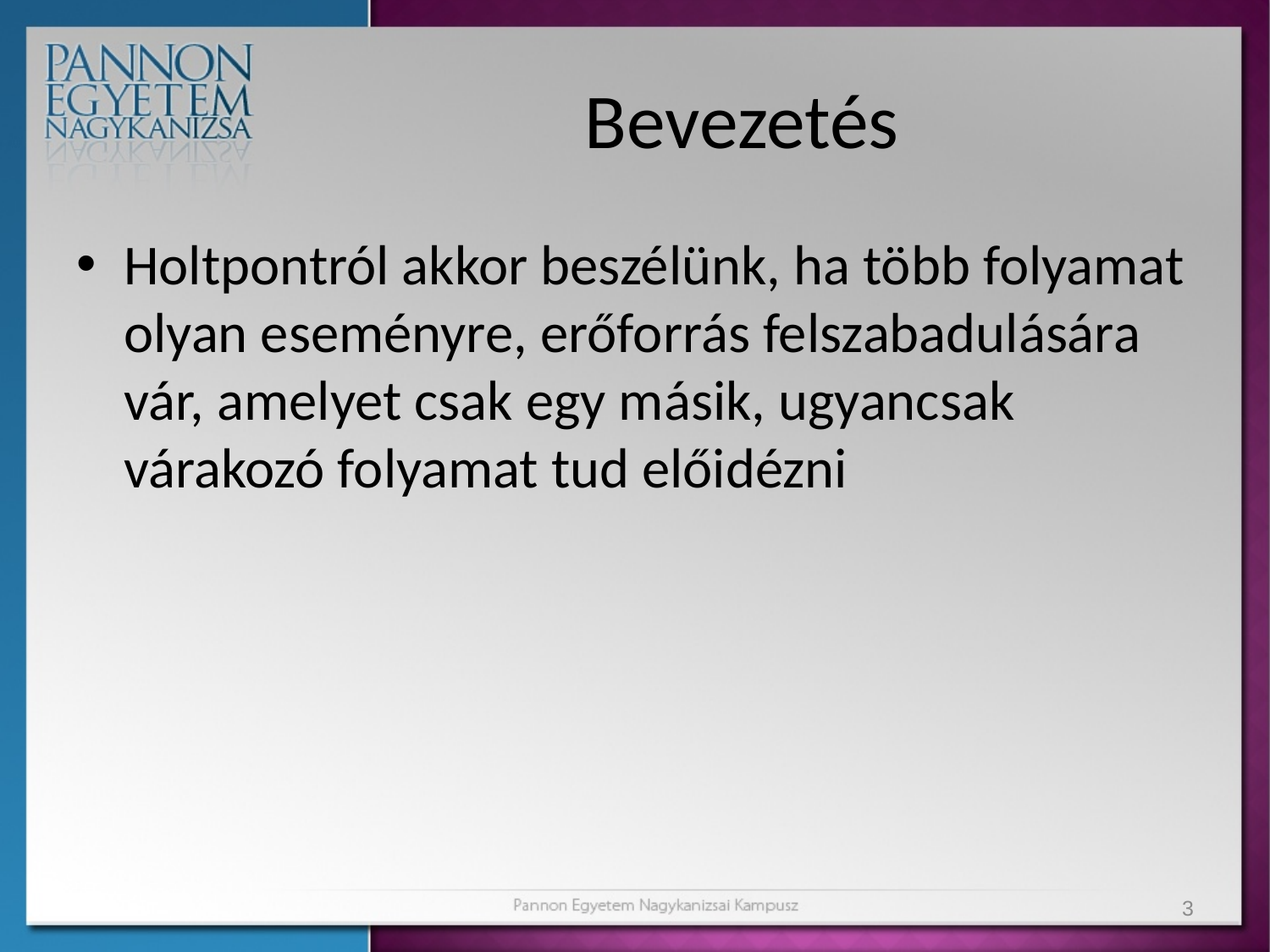

# Bevezetés
Holtpontról akkor beszélünk, ha több folyamat olyan eseményre, erőforrás felszabadulására vár, amelyet csak egy másik, ugyancsak várakozó folyamat tud előidézni
3